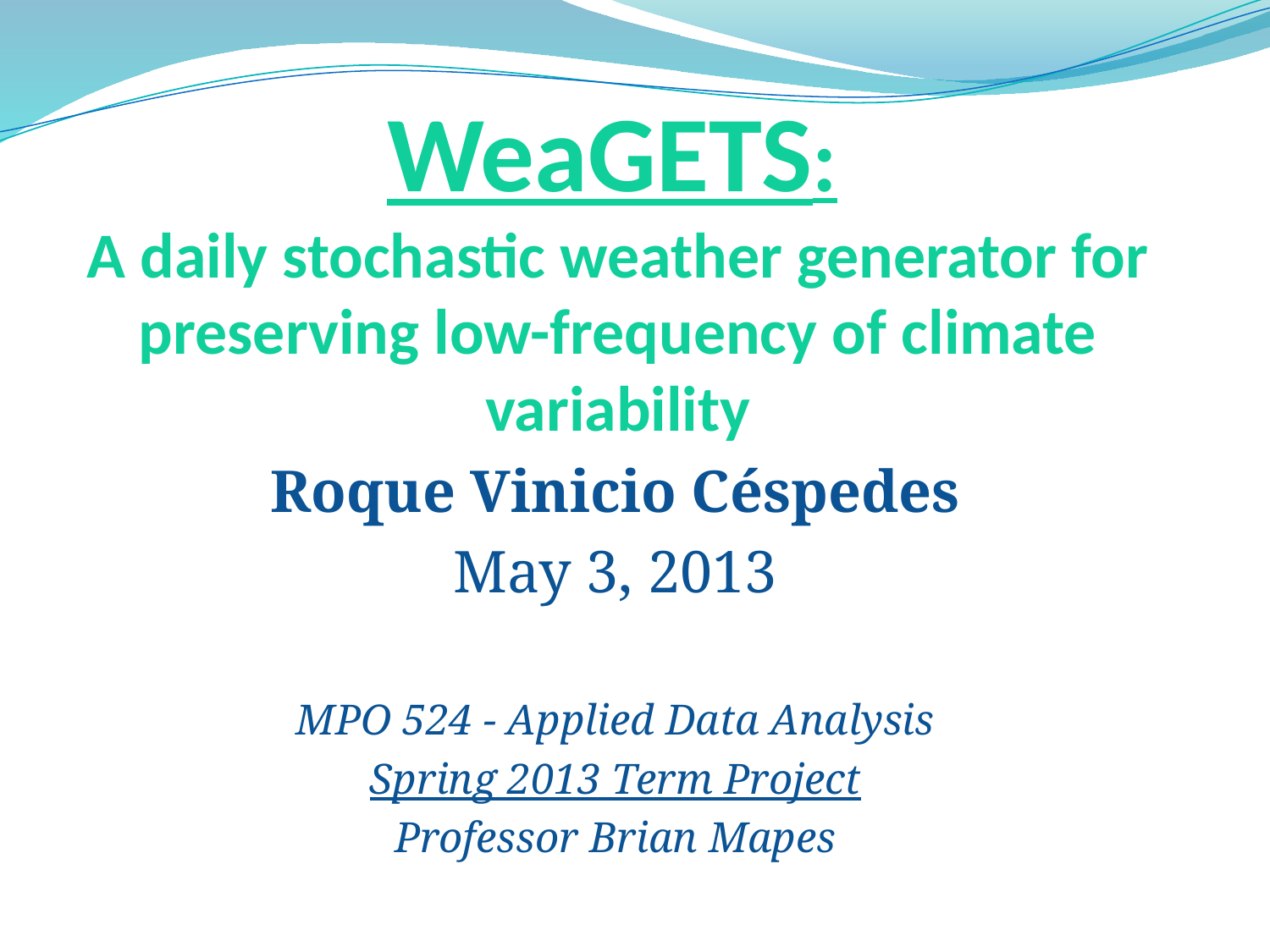

# WeaGETS: A daily stochastic weather generator for preserving low-frequency of climate variability
Roque Vinicio Céspedes
May 3, 2013

MPO 524 - Applied Data Analysis
Spring 2013 Term Project
Professor Brian Mapes